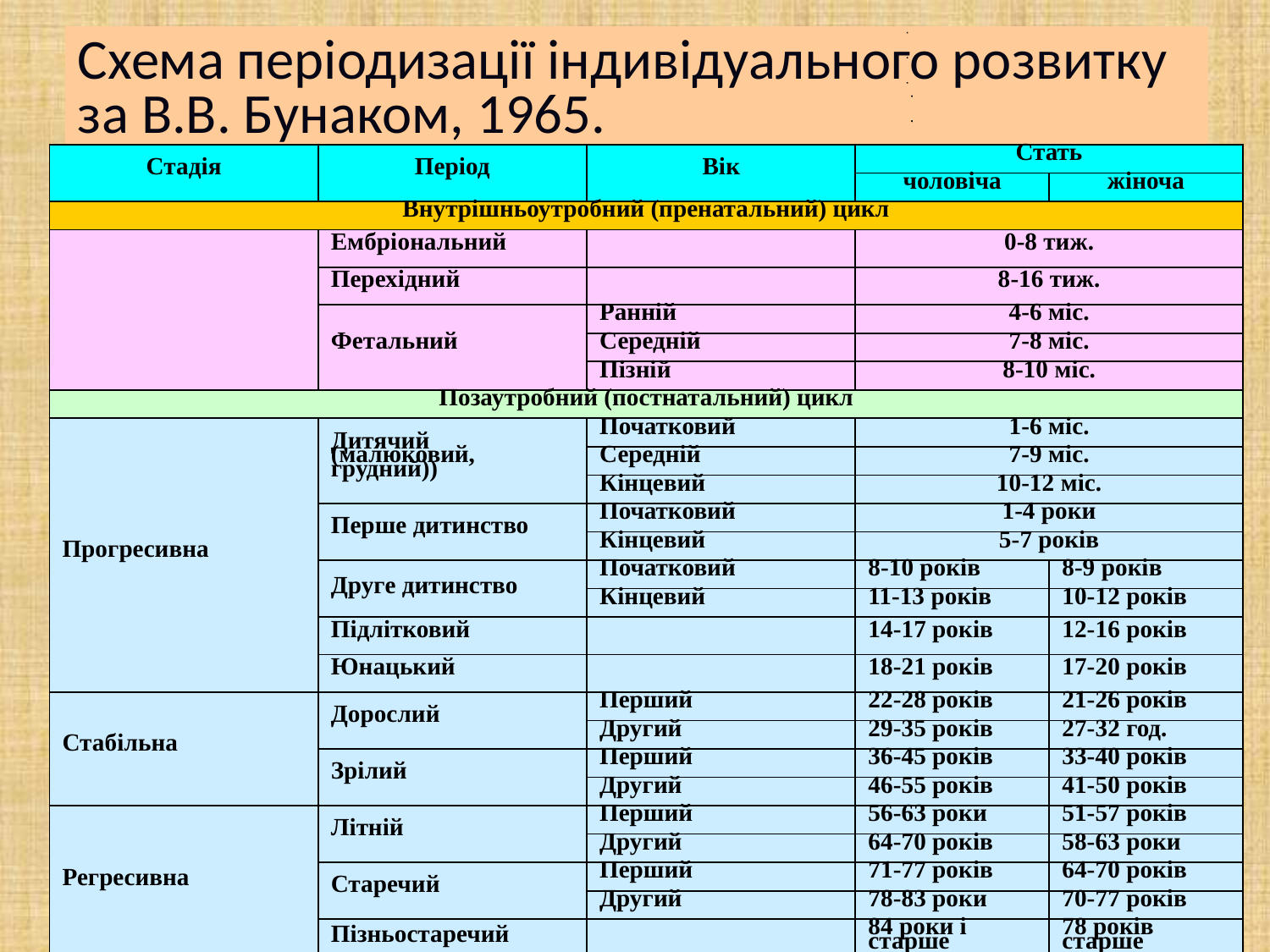

# Схема періодизації індивідуального розвитку за В.В. Бунаком, 1965.

| Стадія | Період | Вік | Стать |  |
| --- | --- | --- | --- | --- |
|  |  |  | чоловіча | жіноча |
| Внутрішньоутробний (пренатальний) цикл |  |  |  |  |
|  | Ембріональний |  | 0-8 тиж. |  |
|  | Перехідний |  | 8-16 тиж. |  |
|  | Фетальний | Ранній | 4-6 міс. |  |
|  |  | Середній | 7-8 міс. |  |
|  |  | Пізній | 8-10 міс. |  |
| Позаутробний (постнатальний) цикл |  |  |  |  |
| Прогресивна | Дитячий (малюковий, грудний)) | Початковий | 1-6 міс. |  |
|  |  | Середній | 7-9 міс. |  |
|  |  | Кінцевий | 10-12 міс. |  |
|  | Перше дитинство | Початковий | 1-4 роки |  |
|  |  | Кінцевий | 5-7 років |  |
|  | Друге дитинство | Початковий | 8-10 років | 8-9 років |
|  |  | Кінцевий | 11-13 років | 10-12 років |
|  | Підлітковий |  | 14-17 років | 12-16 років |
|  | Юнацький |  | 18-21 років | 17-20 років |
| Стабільна | Дорослий | Перший | 22-28 років | 21-26 років |
|  |  | Другий | 29-35 років | 27-32 год. |
|  | Зрілий | Перший | 36-45 років | 33-40 років |
|  |  | Другий | 46-55 років | 41-50 років |
| Регресивна | Літній | Перший | 56-63 роки | 51-57 років |
|  |  | Другий | 64-70 років | 58-63 роки |
|  | Старечий | Перший | 71-77 років | 64-70 років |
|  |  | Другий | 78-83 роки | 70-77 років |
|  | Пізньостаречий |  | 84 роки і старше | 78 років старше |